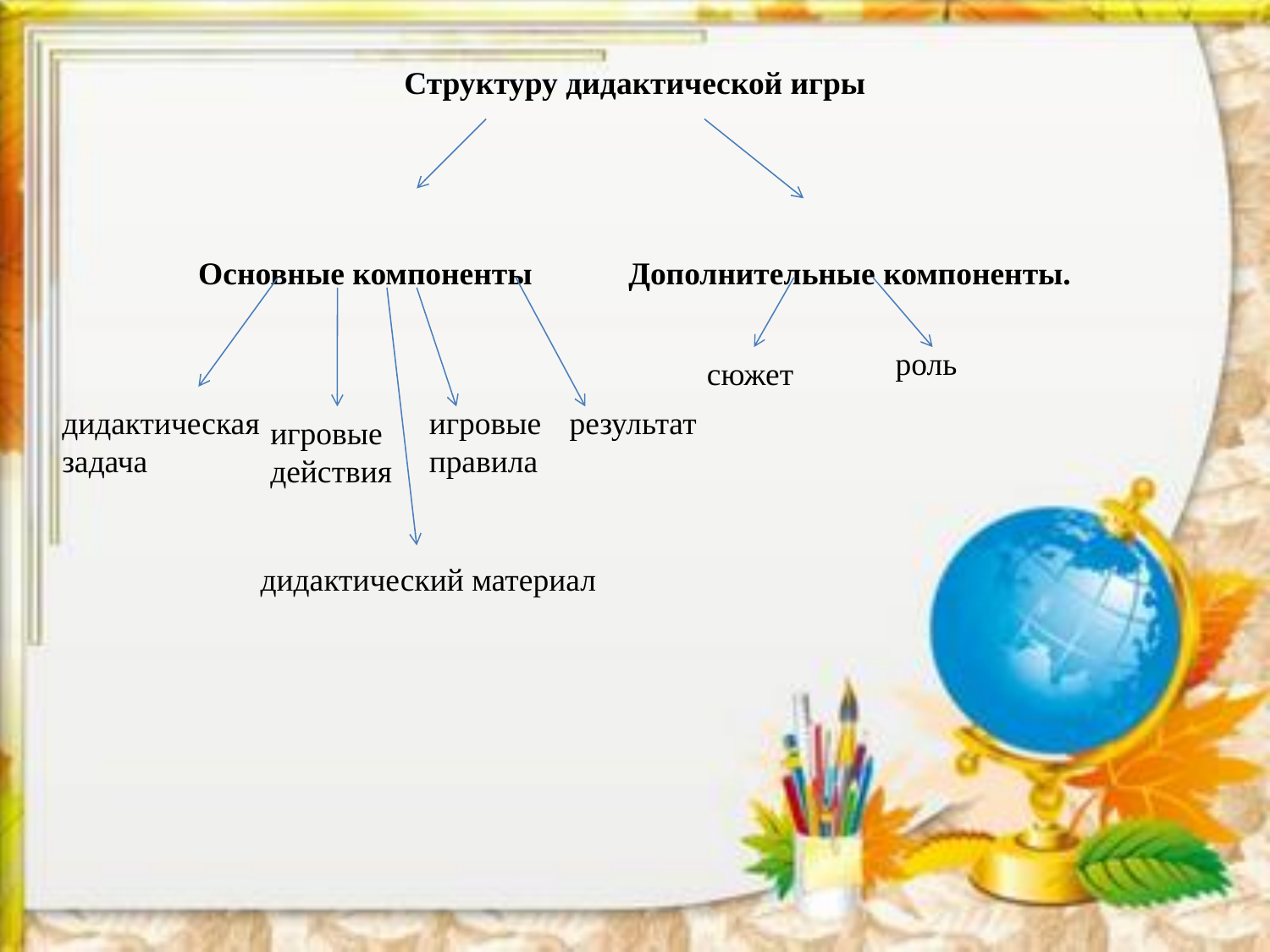

# Структуру дидактической игры Основные компоненты            Дополнительные компоненты.
роль
сюжет
дидактическая
задача
результат
игровые
правила
игровые
действия
дидактический материал